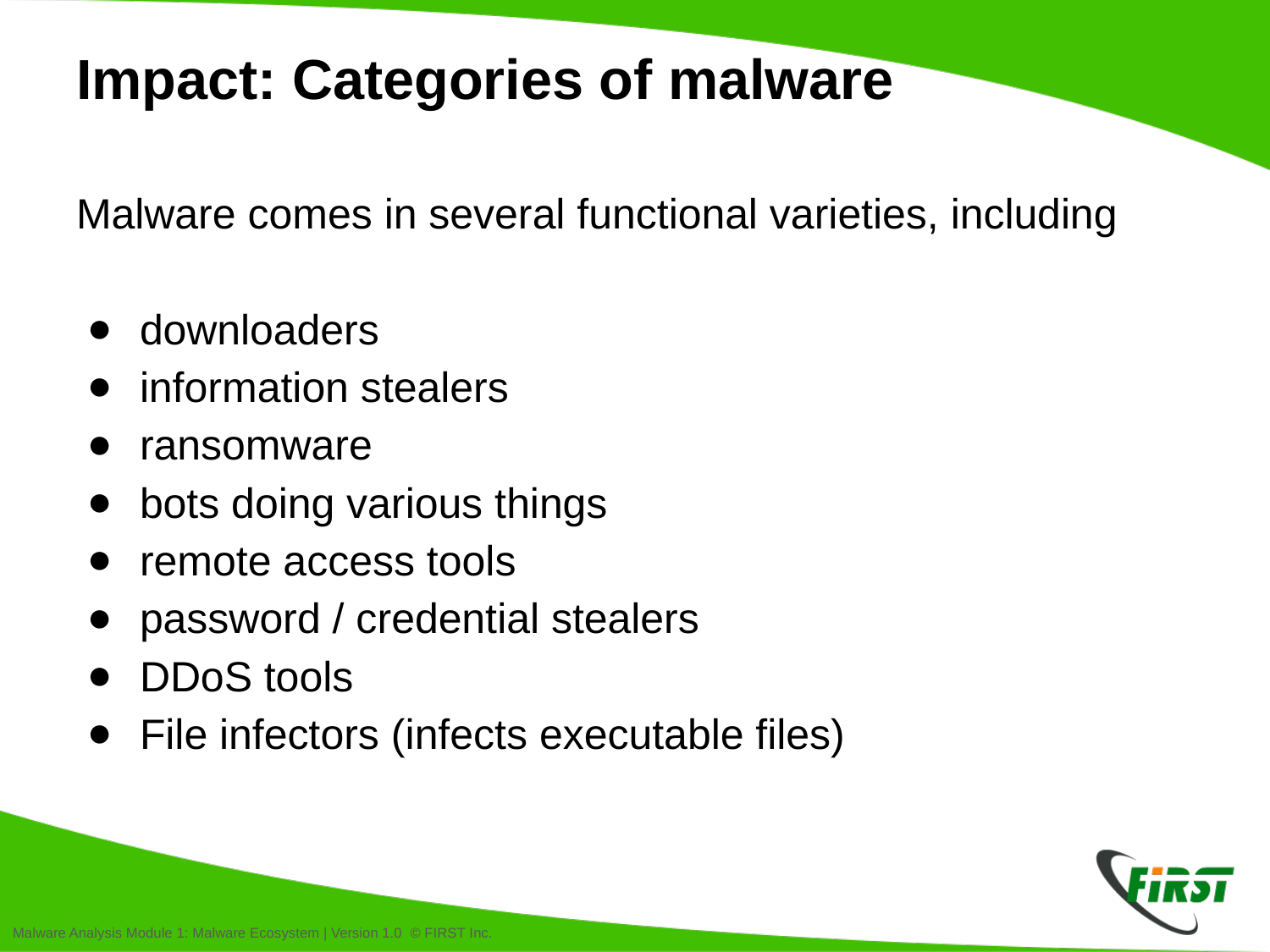

# Impact: Categories of malware
Malware comes in several functional varieties, including

downloaders
information stealers
ransomware
bots doing various things
remote access tools
password / credential stealers
DDoS tools
File infectors (infects executable files)